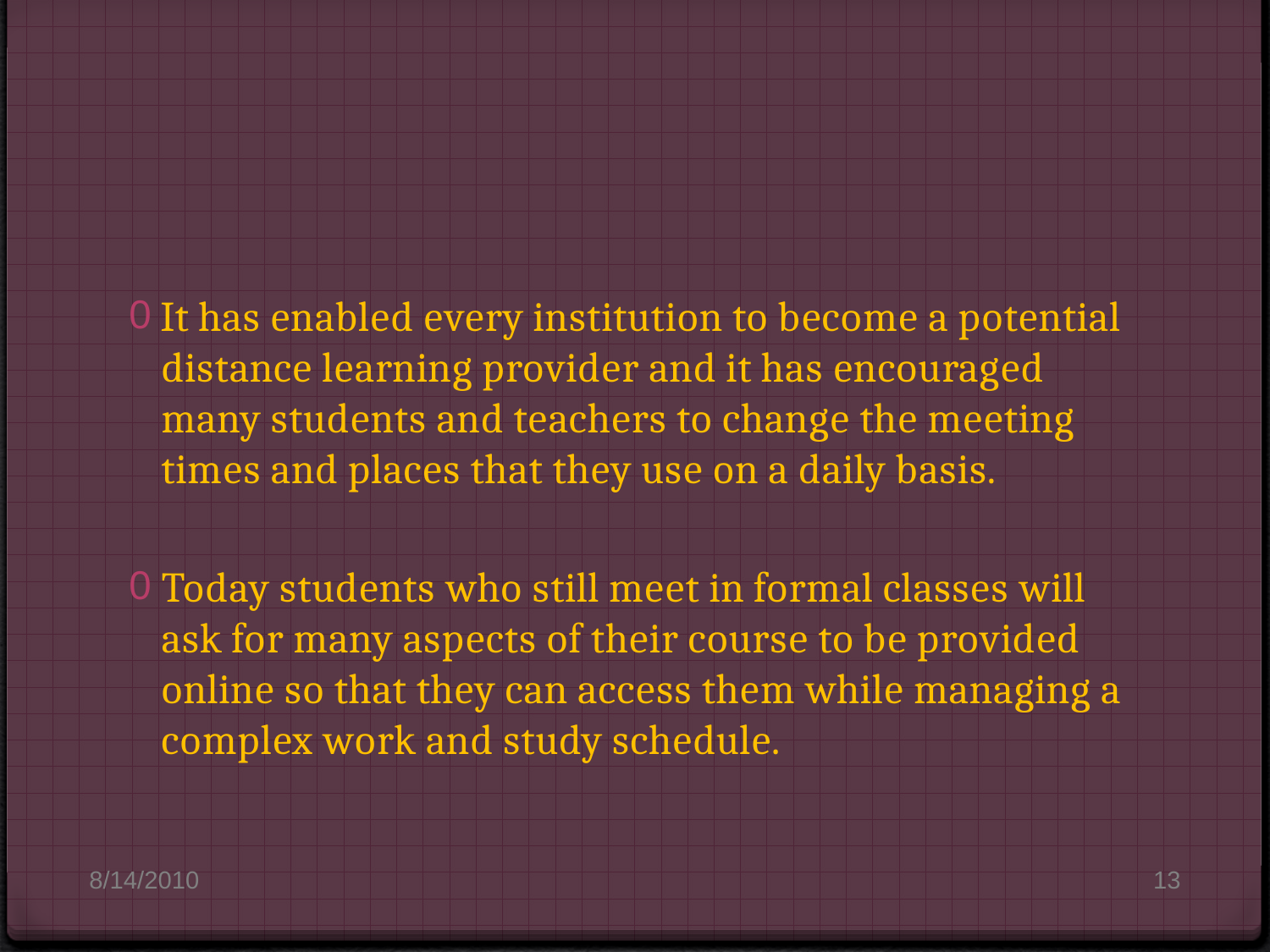

#
It has enabled every institution to become a potential distance learning provider and it has encouraged many students and teachers to change the meeting times and places that they use on a daily basis.

Today students who still meet in formal classes will ask for many aspects of their course to be provided online so that they can access them while managing a complex work and study schedule.
8/14/2010

13